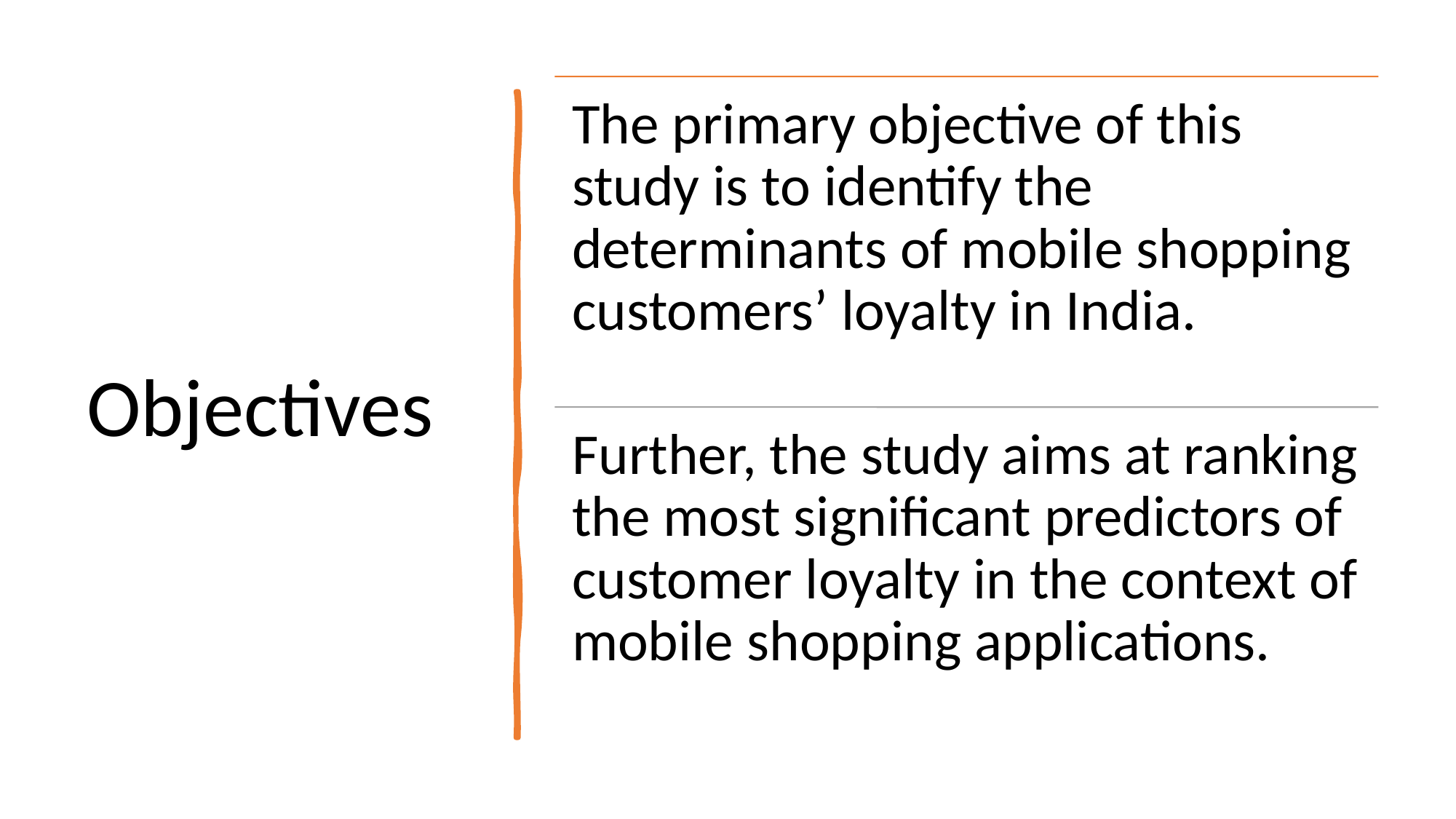

The primary objective of this study is to identify the determinants of mobile shopping customers’ loyalty in India.
Further, the study aims at ranking the most significant predictors of customer loyalty in the context of mobile shopping applications.
# Objectives